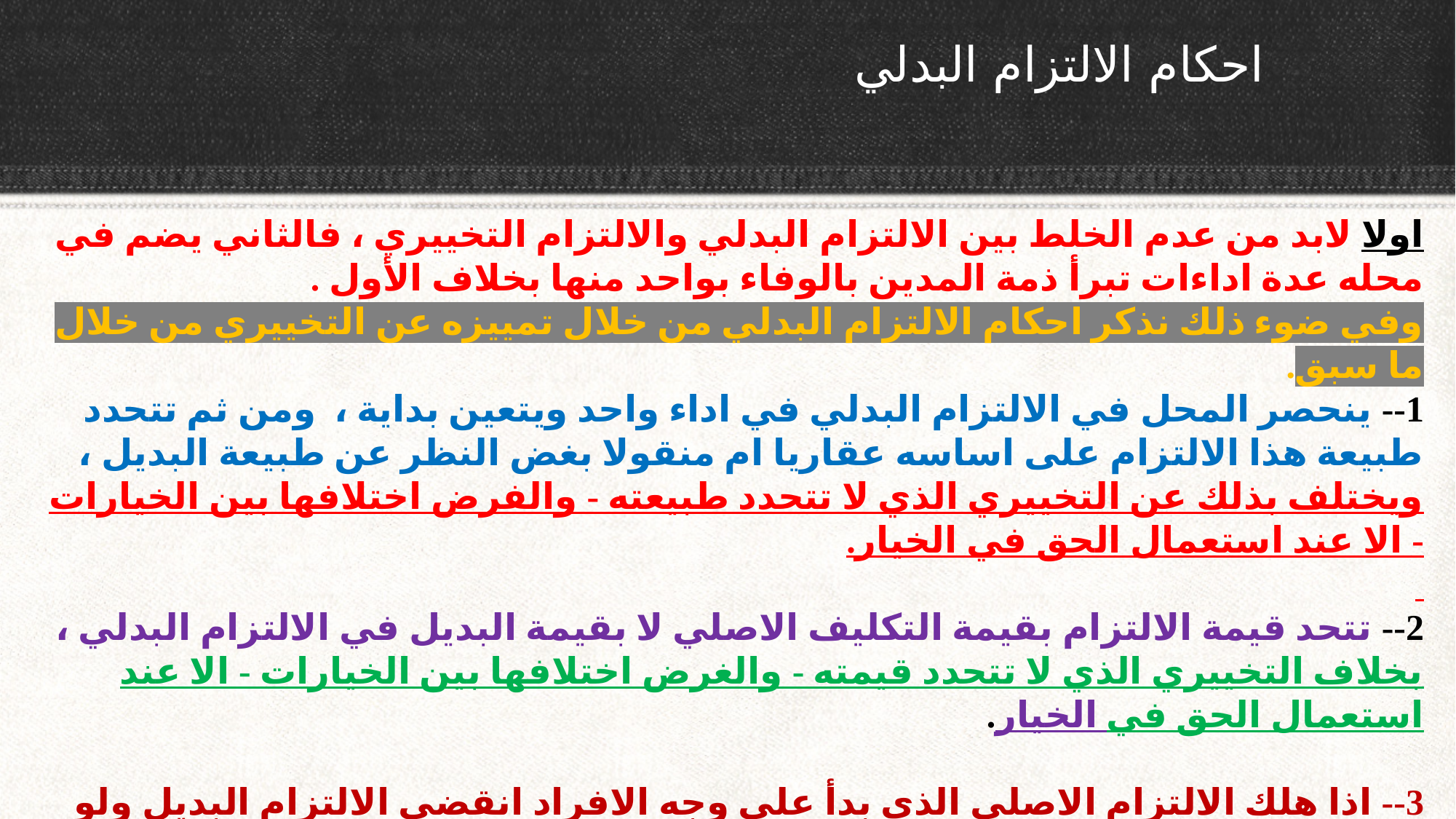

# احكام الالتزام البدلي
اولا لابد من عدم الخلط بين الالتزام البدلي والالتزام التخييري ، فالثاني يضم في محله عدة اداءات تبرأ ذمة المدين بالوفاء بواحد منها بخلاف الأول .
وفي ضوء ذلك نذكر احكام الالتزام البدلي من خلال تمييزه عن التخييري من خلال ما سبق.
1-- ينحصر المحل في الالتزام البدلي في اداء واحد ويتعين بداية ،  ومن ثم تتحدد طبيعة هذا الالتزام على اساسه عقاريا ام منقولا بغض النظر عن طبيعة البديل ،
ويختلف بذلك عن التخييري الذي لا تتحدد طبيعته - والفرض اختلافها بين الخيارات - الا عند استعمال الحق في الخيار.

2-- تتحد قيمة الالتزام بقيمة التكليف الاصلي لا بقيمة البديل في الالتزام البدلي ،
بخلاف التخييري الذي لا تتحدد قيمته - والغرض اختلافها بين الخيارات - الا عند استعمال الحق في الخيار.

3-- اذا هلك الالتزام الاصلي الذي بدأ علي وجه الافراد انقضى الالتزام البديل ولو كان وفاء البديل ممكنا ،
بخلاف التخييري حيث ان هلاك احد الخيارات يؤدي الي حصر الخيار في الباقي على نحو ما بينا قبل.